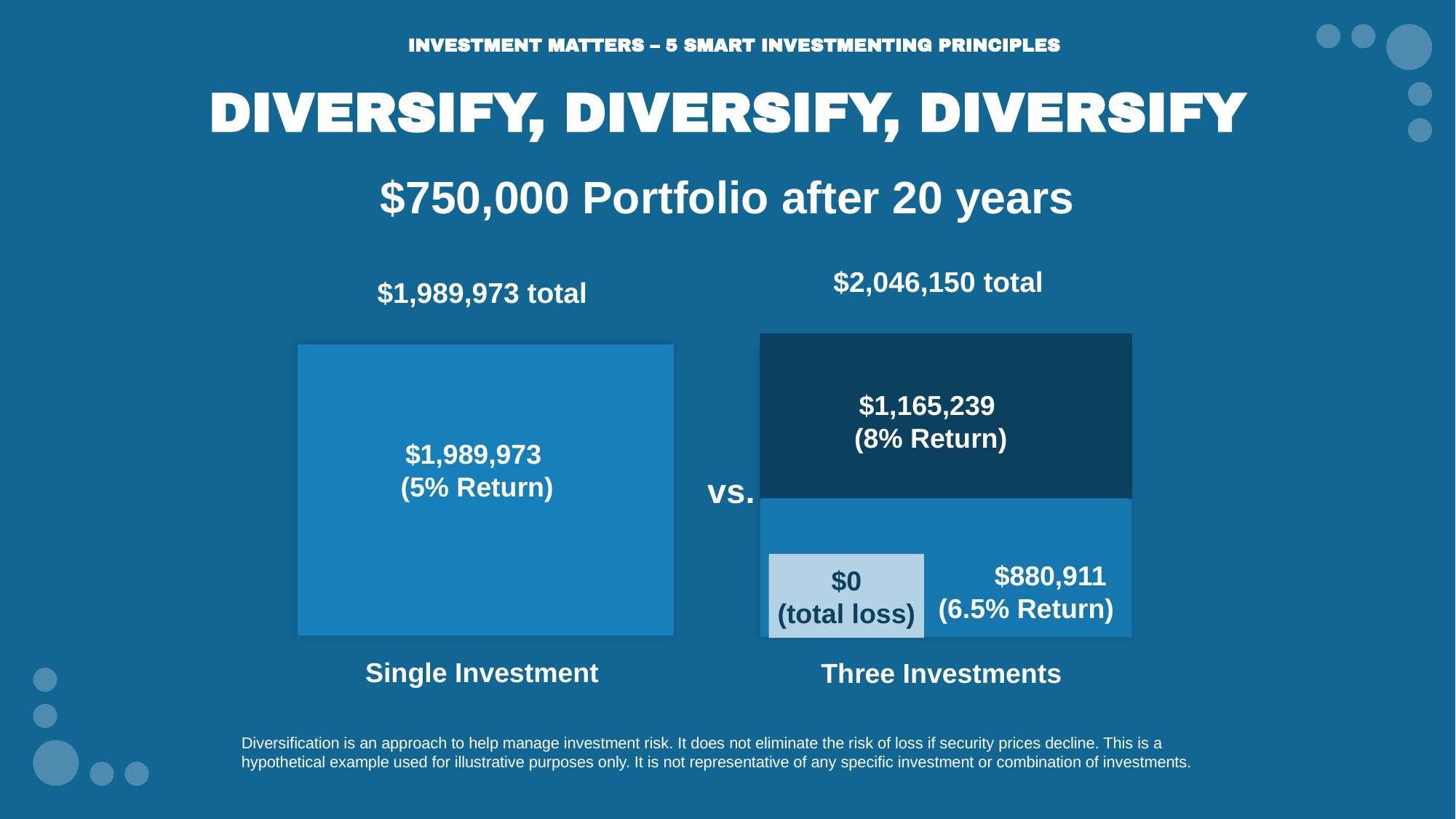

INVESTMENT MATTERS – 5 SMART INVESTMENTING PRINCIPLES
DIVERSIFY, DIVERSIFY, DIVERSIFY
$750,000 Portfolio after 20 years
$2,046,150 total
$1,989,973 total

$1,165,239
(8% Return)
$1,989,973
(5% Return)
vs.

$880,911
(6.5% Return)

$0
(total loss)
Single Investment
Three Investments

Diversification is an approach to help manage investment risk. It does not eliminate the risk of loss if security prices decline. This is a hypothetical example used for illustrative purposes only. It is not representative of any specific investment or combination of investments.